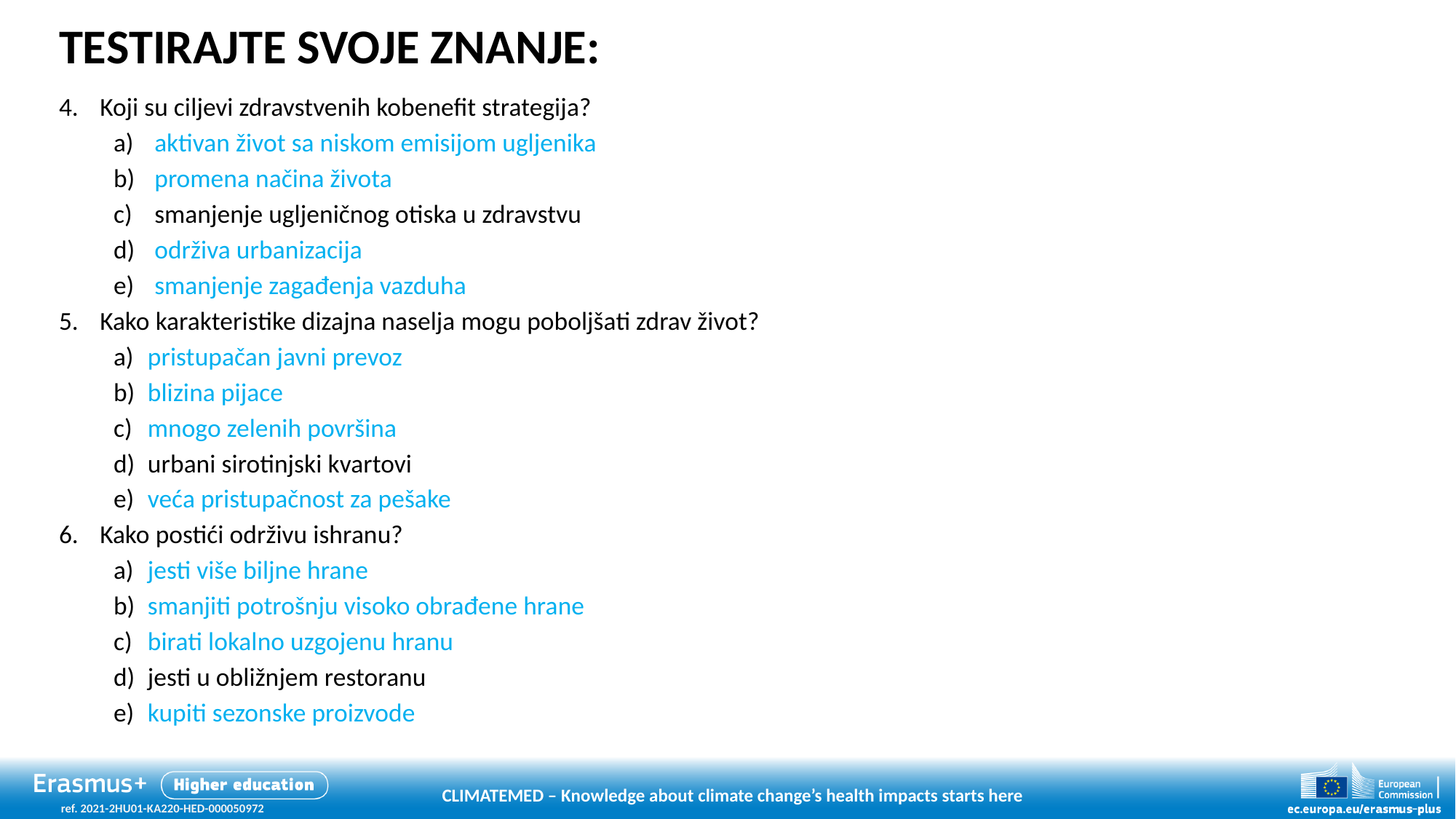

# TESTIRAJTE SVOJE ZNANJE:
Koji su ciljevi zdravstvenih kobenefit strategija?
aktivan život sa niskom emisijom ugljenika
promena načina života
smanjenje ugljeničnog otiska u zdravstvu
održiva urbanizacija
smanjenje zagađenja vazduha
Kako karakteristike dizajna naselja mogu poboljšati zdrav život?
pristupačan javni prevoz
blizina pijace
mnogo zelenih površina
urbani sirotinjski kvartovi
veća pristupačnost za pešake
Kako postići održivu ishranu?
jesti više biljne hrane
smanjiti potrošnju visoko obrađene hrane
birati lokalno uzgojenu hranu
jesti u obližnjem restoranu
kupiti sezonske proizvode